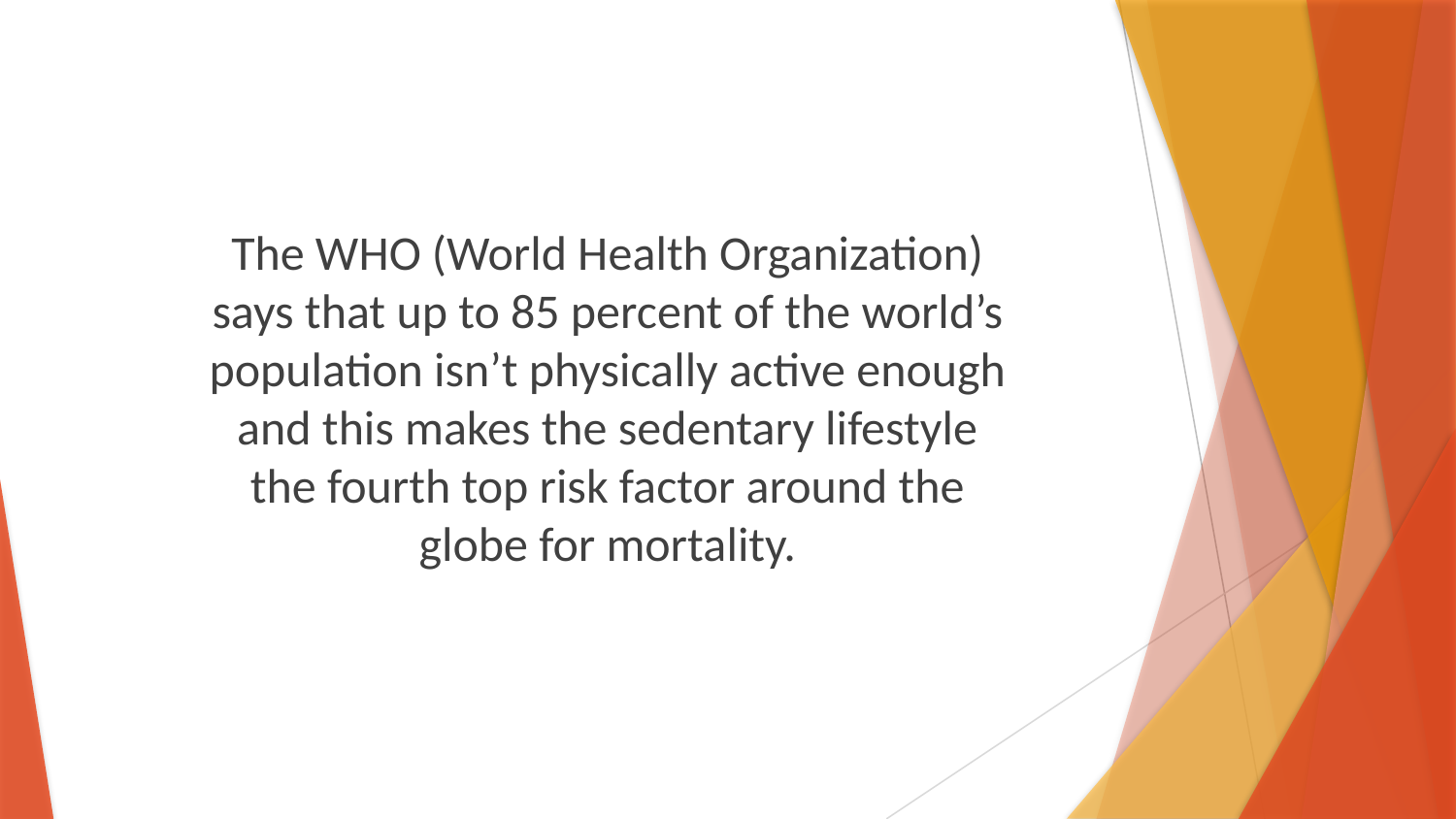

The WHO (World Health Organization) says that up to 85 percent of the world’s population isn’t physically active enough and this makes the sedentary lifestyle the fourth top risk factor around the globe for mortality.